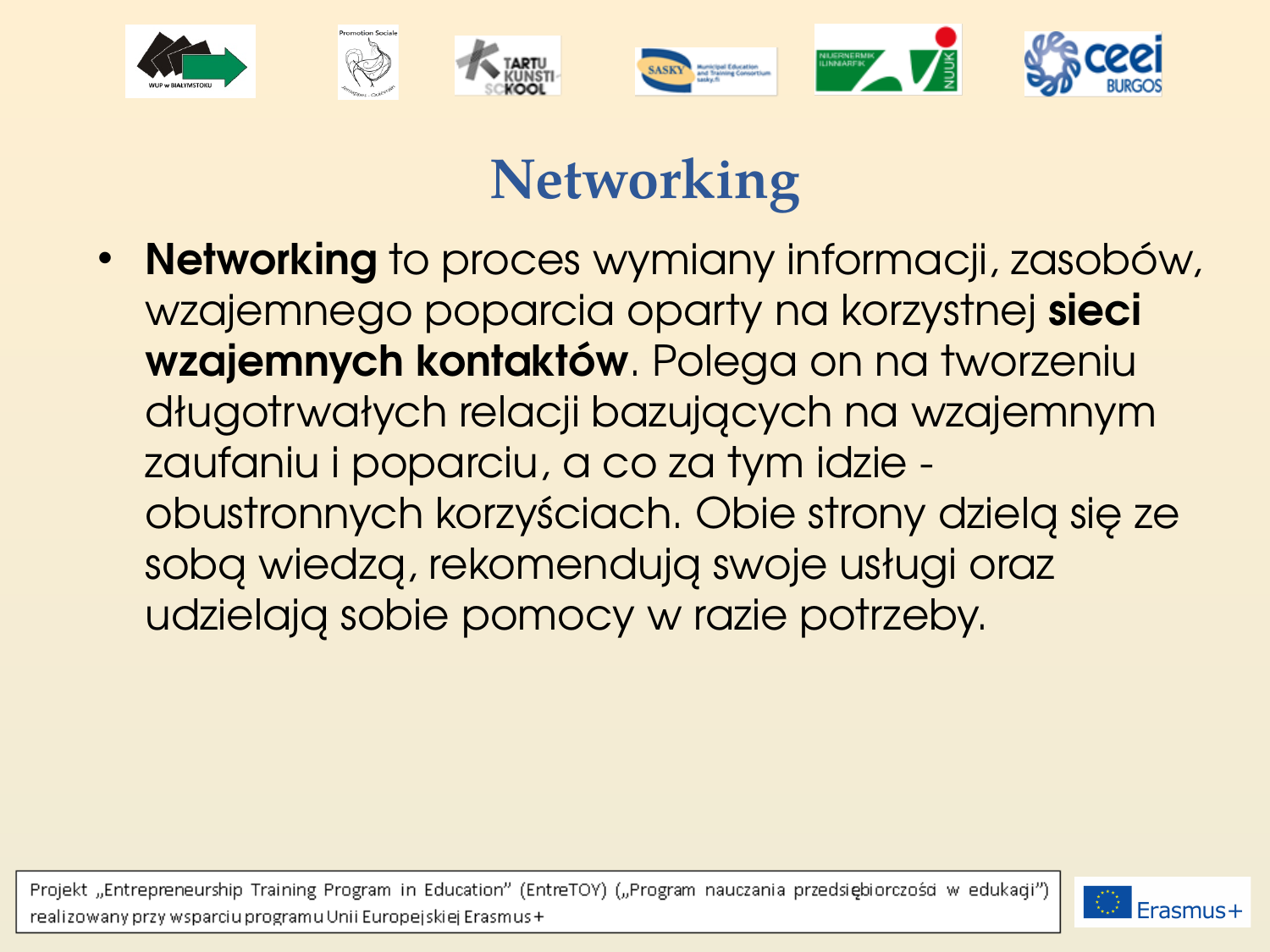

# Networking
Networking to proces wymiany informacji, zasobów, wzajemnego poparcia oparty na korzystnej sieci wzajemnych kontaktów. Polega on na tworzeniu długotrwałych relacji bazujących na wzajemnym zaufaniu i poparciu, a co za tym idzie - obustronnych korzyściach. Obie strony dzielą się ze sobą wiedzą, rekomendują swoje usługi oraz udzielają sobie pomocy w razie potrzeby.